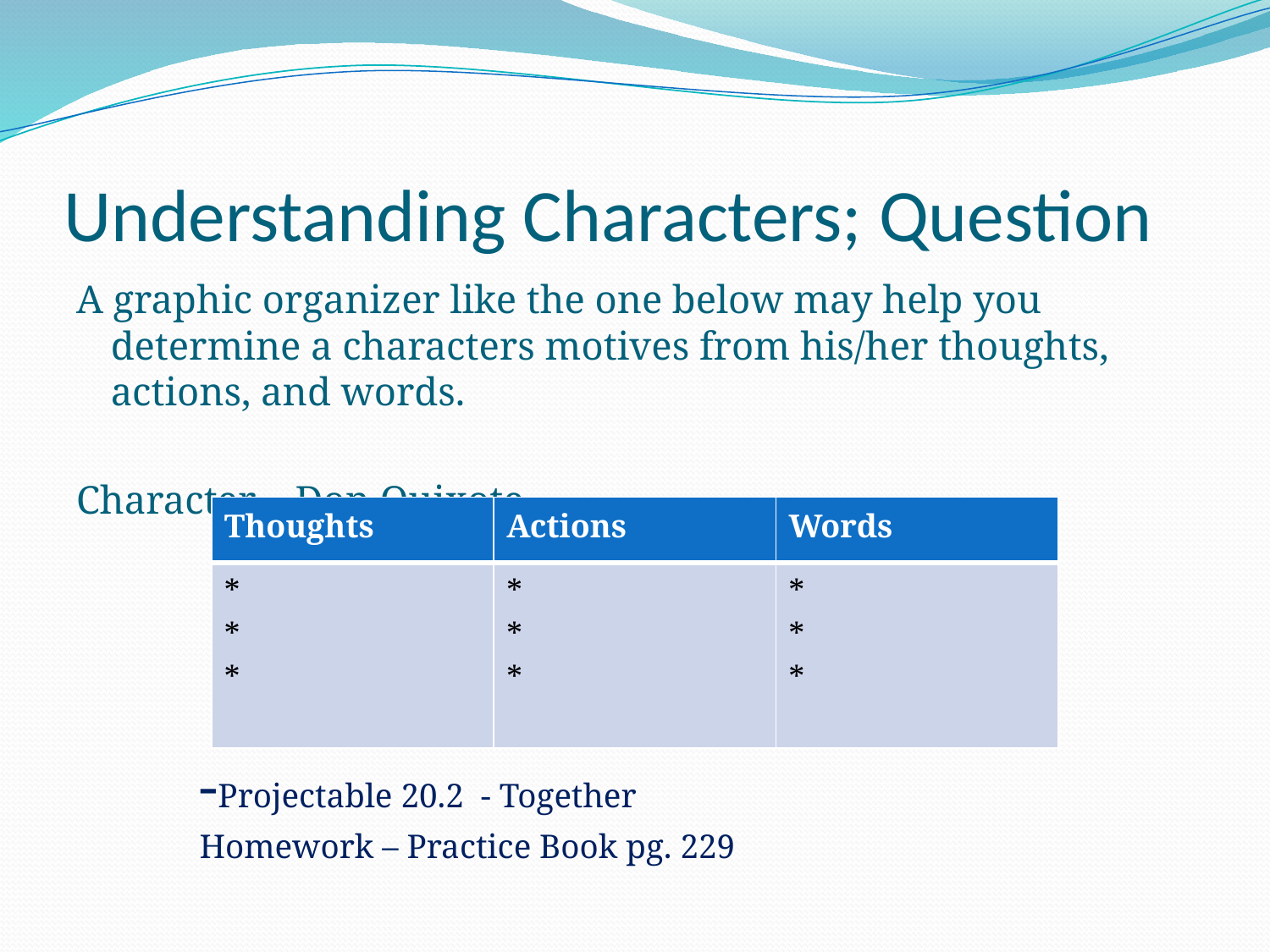

# Understanding Characters; Question
A graphic organizer like the one below may help you determine a characters motives from his/her thoughts, actions, and words.

Character – Don Quixote

-Projectable 20.2  - Together
Homework – Practice Book pg. 229

| Thoughts | Actions | Words |
| --- | --- | --- |
| \* \* \* | \* \* \* | \* \* \* |